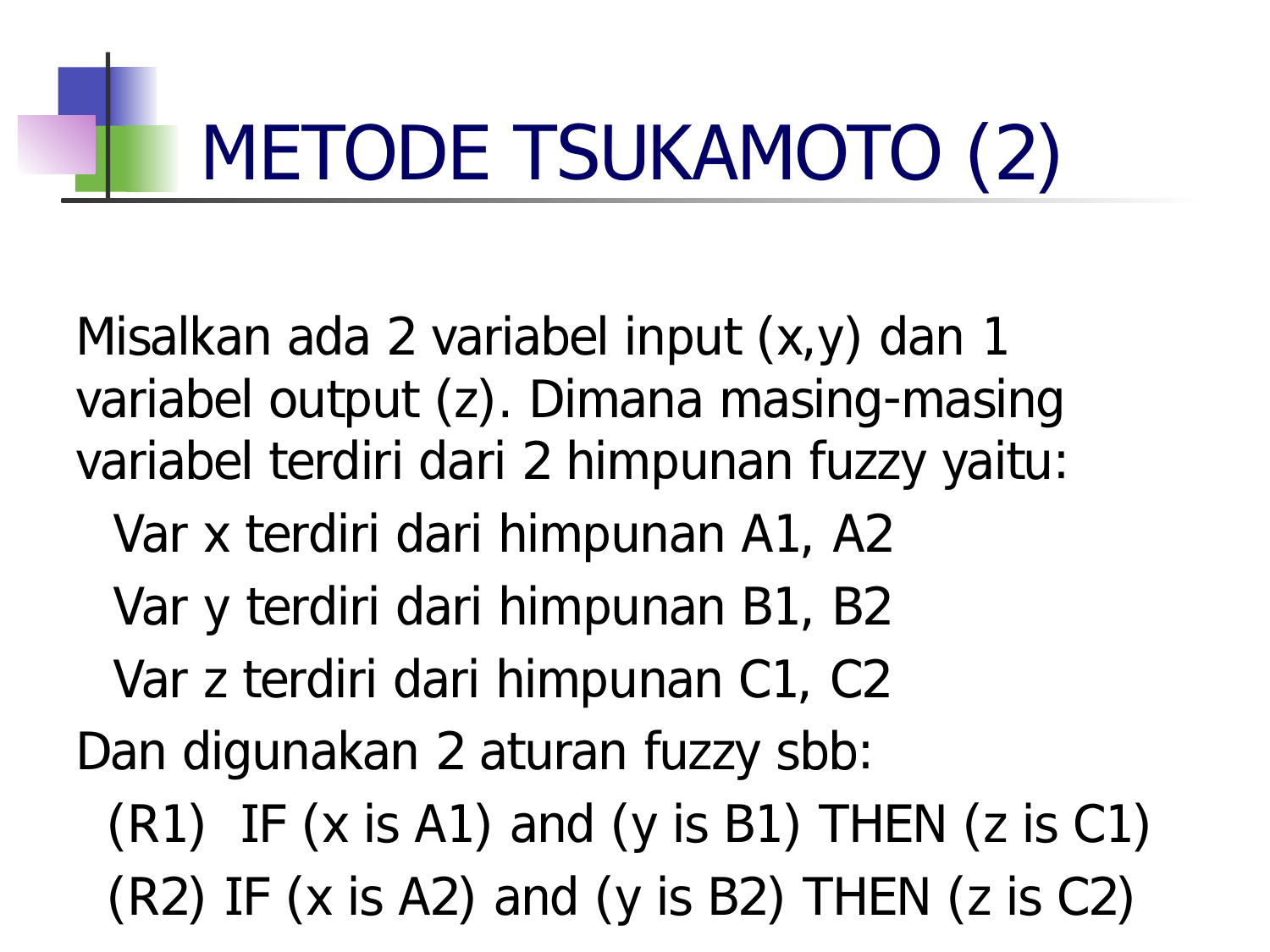

# METODE TSUKAMOTO (2)
Misalkan ada 2 variabel input (x,y) dan 1 variabel output (z). Dimana masing-masing variabel terdiri dari 2 himpunan fuzzy yaitu:
Var x terdiri dari himpunan A1, A2
Var y terdiri dari himpunan B1, B2
Var z terdiri dari himpunan C1, C2
Dan digunakan 2 aturan fuzzy sbb:
  (R1)  IF (x is A1) and (y is B1) THEN (z is C1)
  (R2) IF (x is A2) and (y is B2) THEN (z is C2)